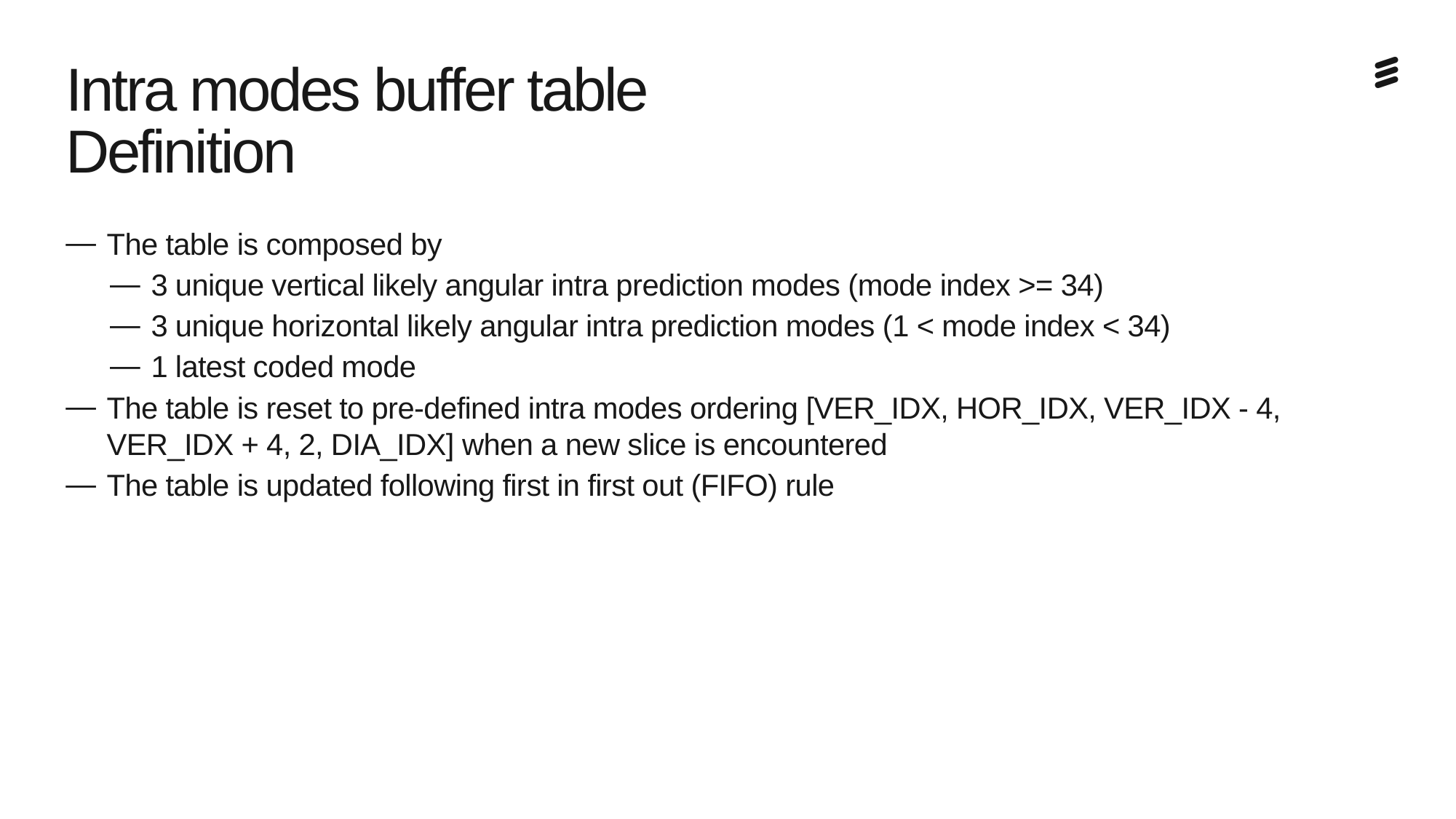

# Intra modes buffer table Definition
The table is composed by
3 unique vertical likely angular intra prediction modes (mode index >= 34)
3 unique horizontal likely angular intra prediction modes (1 < mode index < 34)
1 latest coded mode
The table is reset to pre-defined intra modes ordering [VER_IDX, HOR_IDX, VER_IDX - 4, VER_IDX + 4, 2, DIA_IDX] when a new slice is encountered
The table is updated following first in first out (FIFO) rule